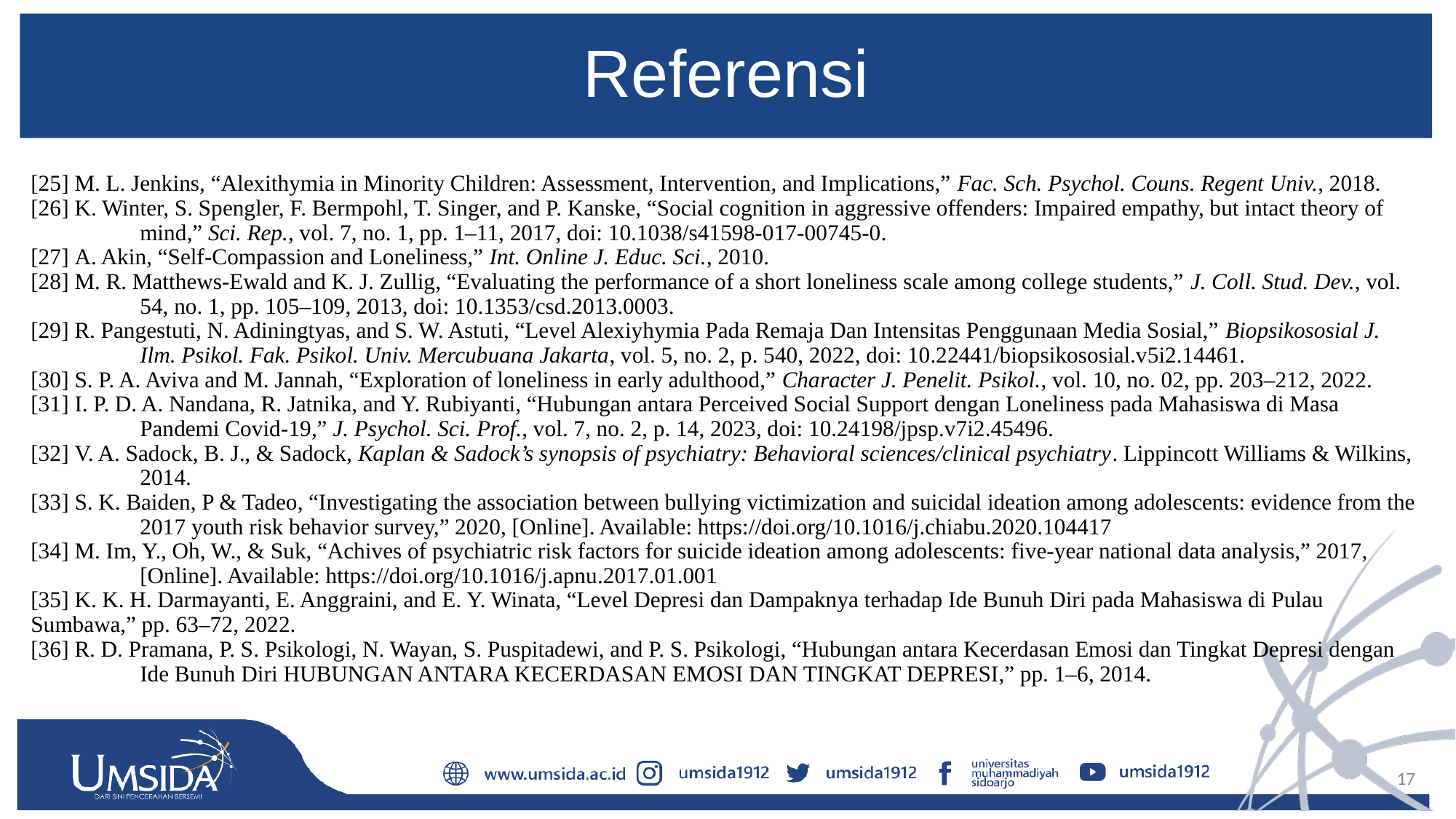

# Referensi
[25] M. L. Jenkins, “Alexithymia in Minority Children: Assessment, Intervention, and Implications,” Fac. Sch. Psychol. Couns. Regent Univ., 2018.
[26] K. Winter, S. Spengler, F. Bermpohl, T. Singer, and P. Kanske, “Social cognition in aggressive offenders: Impaired empathy, but intact theory of 	mind,” Sci. Rep., vol. 7, no. 1, pp. 1–11, 2017, doi: 10.1038/s41598-017-00745-0.
[27] A. Akin, “Self-Compassion and Loneliness,” Int. Online J. Educ. Sci., 2010.
[28] M. R. Matthews-Ewald and K. J. Zullig, “Evaluating the performance of a short loneliness scale among college students,” J. Coll. Stud. Dev., vol. 	54, no. 1, pp. 105–109, 2013, doi: 10.1353/csd.2013.0003.
[29] R. Pangestuti, N. Adiningtyas, and S. W. Astuti, “Level Alexiyhymia Pada Remaja Dan Intensitas Penggunaan Media Sosial,” Biopsikososial J. 	Ilm. Psikol. Fak. Psikol. Univ. Mercubuana Jakarta, vol. 5, no. 2, p. 540, 2022, doi: 10.22441/biopsikososial.v5i2.14461.
[30] S. P. A. Aviva and M. Jannah, “Exploration of loneliness in early adulthood,” Character J. Penelit. Psikol., vol. 10, no. 02, pp. 203–212, 2022.
[31] I. P. D. A. Nandana, R. Jatnika, and Y. Rubiyanti, “Hubungan antara Perceived Social Support dengan Loneliness pada Mahasiswa di Masa 	Pandemi Covid-19,” J. Psychol. Sci. Prof., vol. 7, no. 2, p. 14, 2023, doi: 10.24198/jpsp.v7i2.45496.
[32] V. A. Sadock, B. J., & Sadock, Kaplan & Sadock’s synopsis of psychiatry: Behavioral sciences/clinical psychiatry. Lippincott Williams & Wilkins, 	2014.
[33] S. K. Baiden, P & Tadeo, “Investigating the association between bullying victimization and suicidal ideation among adolescents: evidence from the 	2017 youth risk behavior survey,” 2020, [Online]. Available: https://doi.org/10.1016/j.chiabu.2020.104417
[34] M. Im, Y., Oh, W., & Suk, “Achives of psychiatric risk factors for suicide ideation among adolescents: five-year national data analysis,” 2017, 	[Online]. Available: https://doi.org/10.1016/j.apnu.2017.01.001
[35] K. K. H. Darmayanti, E. Anggraini, and E. Y. Winata, “Level Depresi dan Dampaknya terhadap Ide Bunuh Diri pada Mahasiswa di Pulau 	Sumbawa,” pp. 63–72, 2022.
[36] R. D. Pramana, P. S. Psikologi, N. Wayan, S. Puspitadewi, and P. S. Psikologi, “Hubungan antara Kecerdasan Emosi dan Tingkat Depresi dengan 	Ide Bunuh Diri HUBUNGAN ANTARA KECERDASAN EMOSI DAN TINGKAT DEPRESI,” pp. 1–6, 2014.